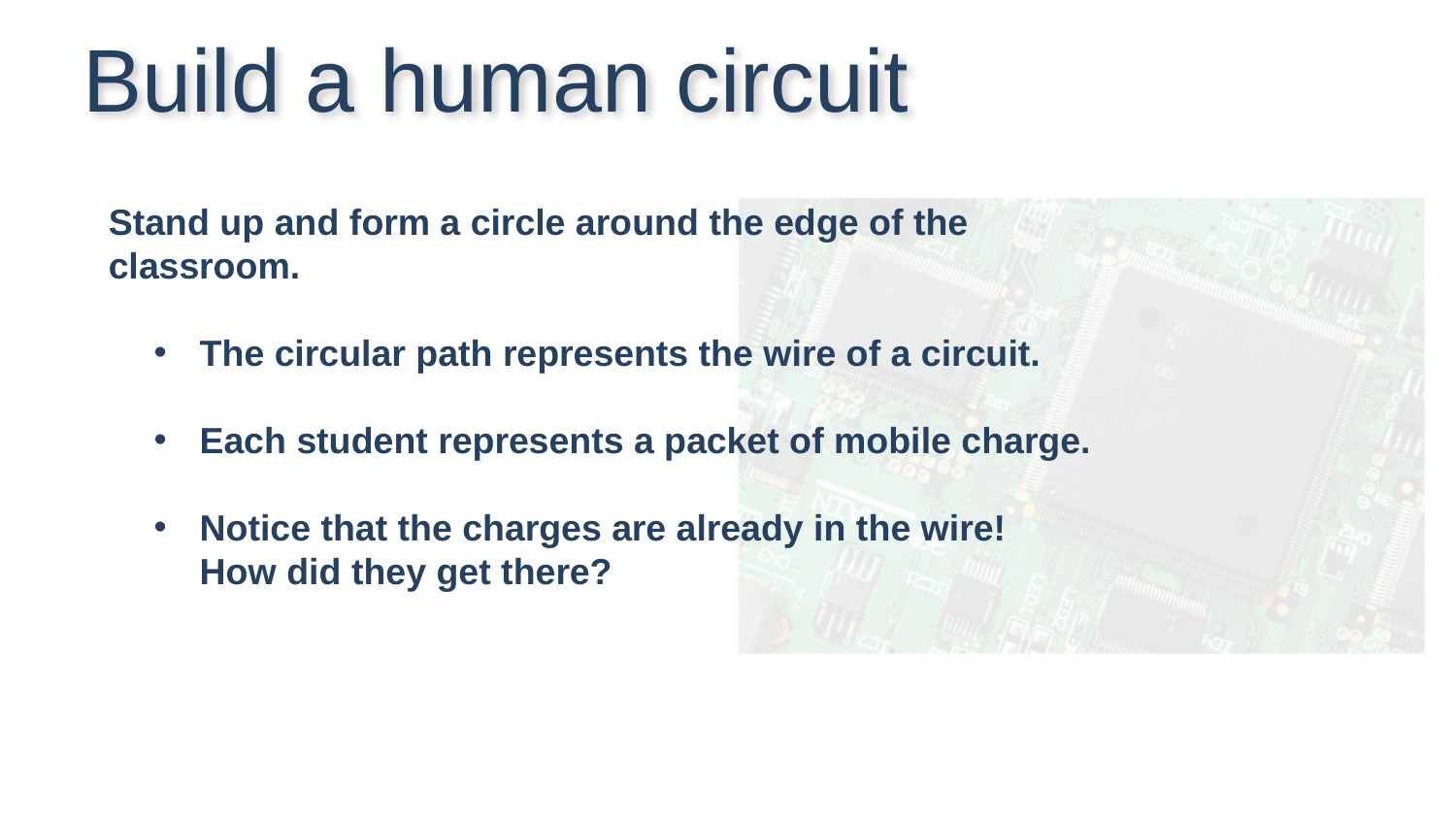

Build a human circuit
Stand up and form a circle around the edge of the classroom.

The circular path represents the wire of a circuit.

Each student represents a packet of mobile charge.

Notice that the charges are already in the wire!     How did they get there?